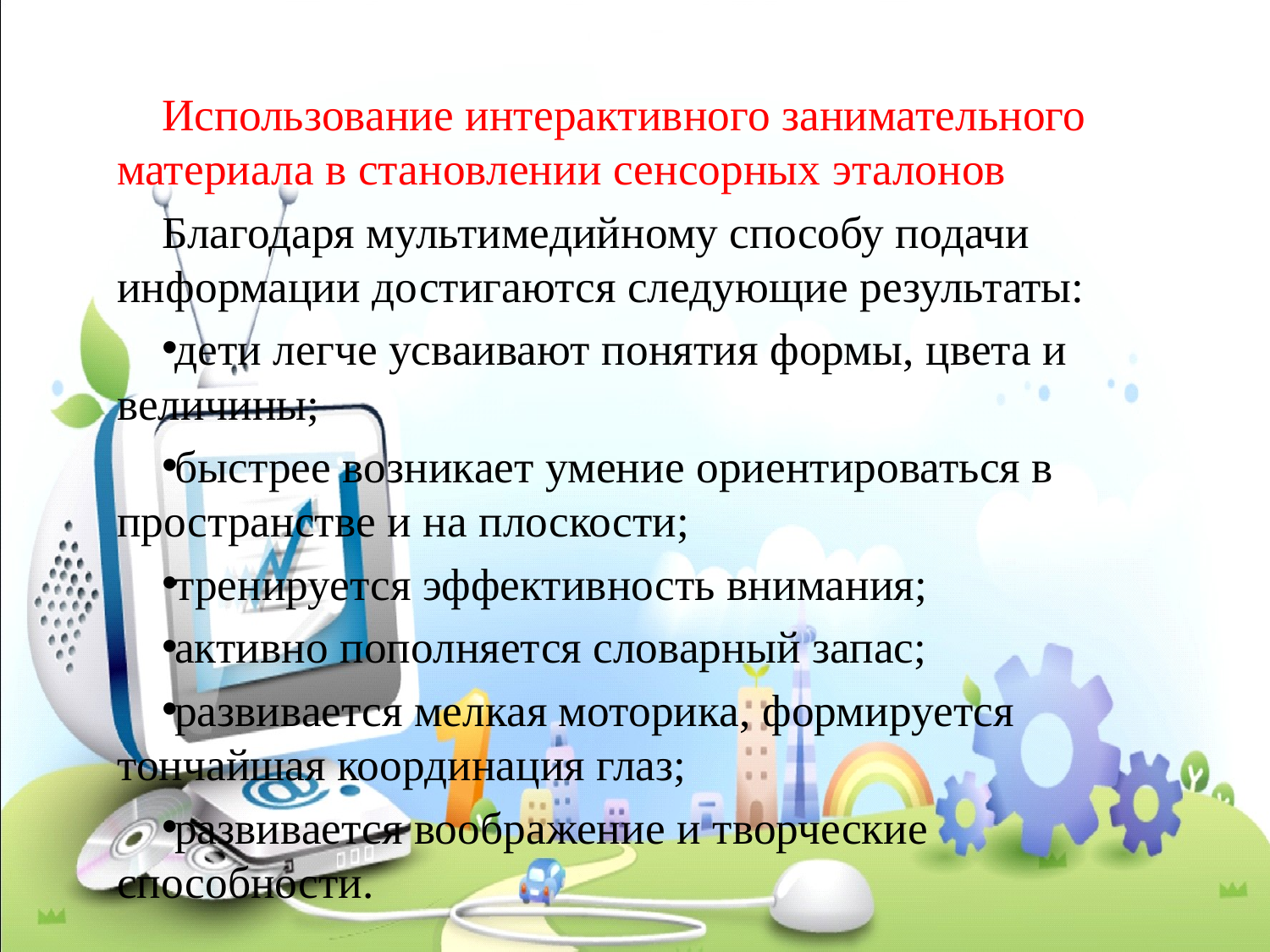

Использование интерактивного занимательного материала в становлении сенсорных эталонов
Благодаря мультимедийному способу подачи информации достигаются следующие результаты:
дети легче усваивают понятия формы, цвета и величины;
быстрее возникает умение ориентироваться в пространстве и на плоскости;
тренируется эффективность внимания;
активно пополняется словарный запас;
развивается мелкая моторика, формируется тончайшая координация глаз;
развивается воображение и творческие способности.